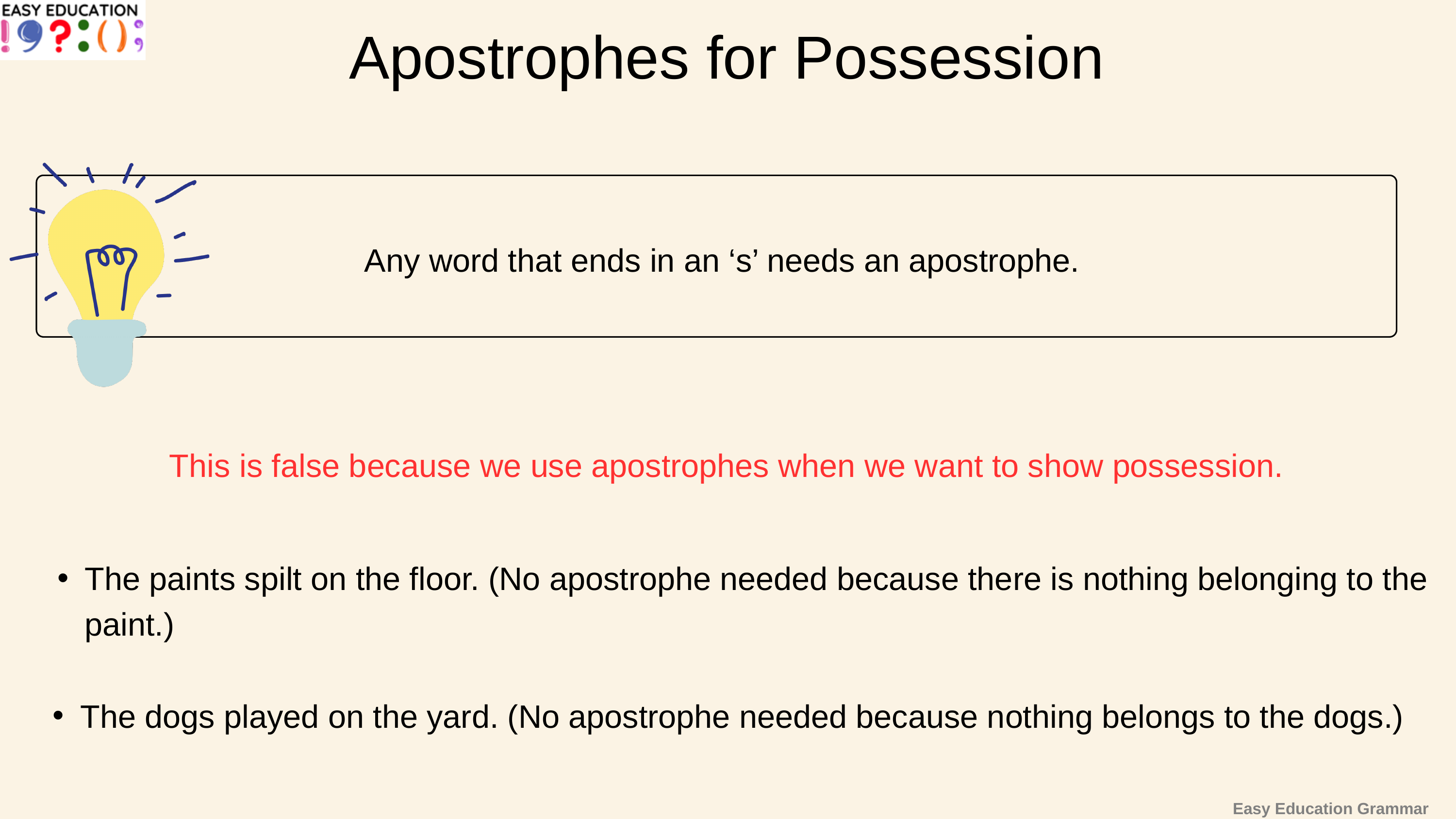

Apostrophes for Possession

Any word that ends in an ‘s’ needs an apostrophe.
This is false because we use apostrophes when we want to show possession.
The paints spilt on the floor. (No apostrophe needed because there is nothing belonging to the paint.)
The dogs played on the yard. (No apostrophe needed because nothing belongs to the dogs.)